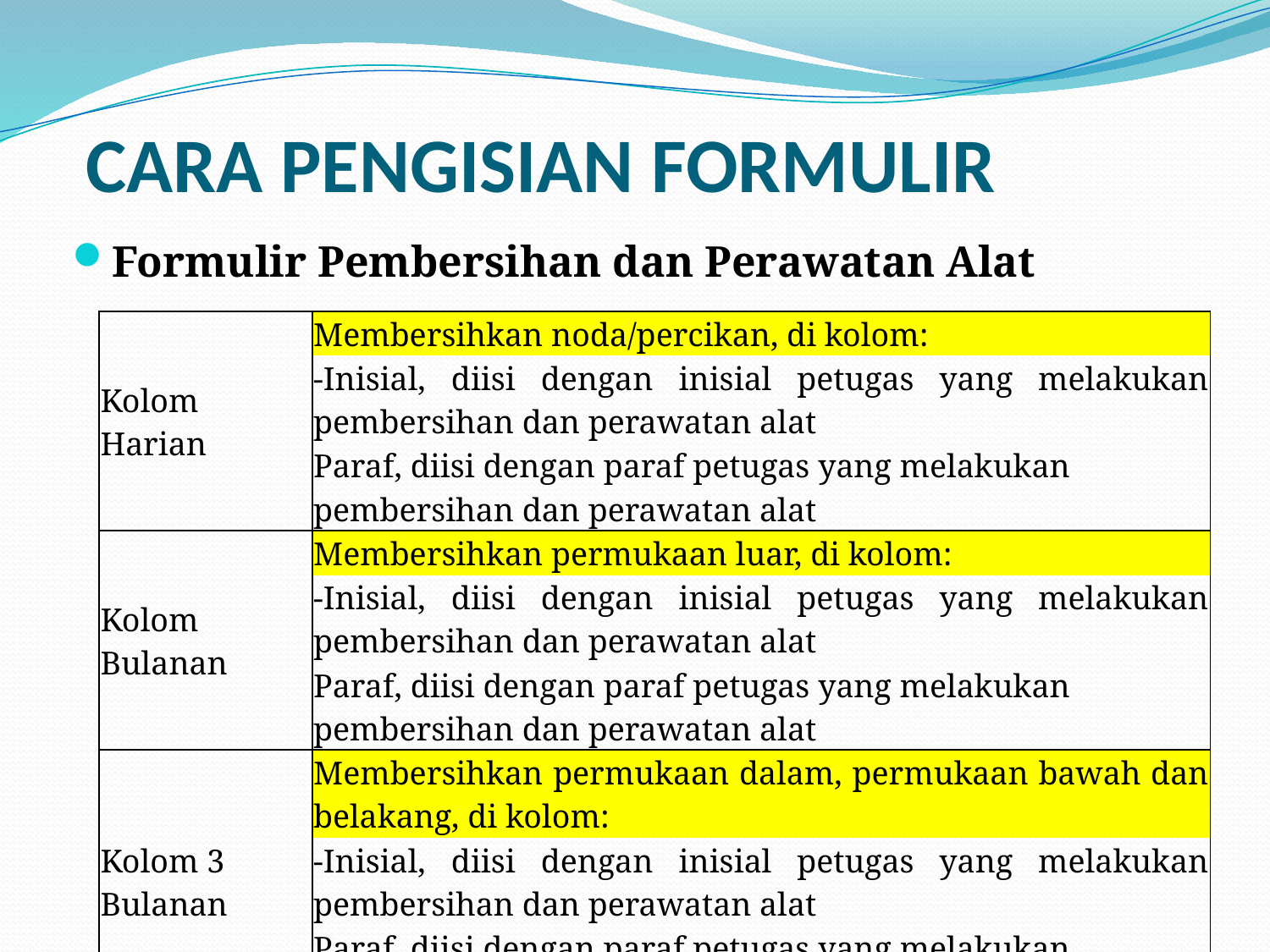

# CARA PENGISIAN FORMULIR
Formulir Pembersihan dan Perawatan Alat

| Kolom Harian | Membersihkan noda/percikan, di kolom: |
| --- | --- |
|  | -Inisial, diisi dengan inisial petugas yang melakukan pembersihan dan perawatan alat |
|  | Paraf, diisi dengan paraf petugas yang melakukan pembersihan dan perawatan alat |
| Kolom Bulanan | Membersihkan permukaan luar, di kolom: |
|  | -Inisial, diisi dengan inisial petugas yang melakukan pembersihan dan perawatan alat |
|  | Paraf, diisi dengan paraf petugas yang melakukan pembersihan dan perawatan alat |
| Kolom 3 Bulanan | Membersihkan permukaan dalam, permukaan bawah dan belakang, di kolom: |
|  | -Inisial, diisi dengan inisial petugas yang melakukan pembersihan dan perawatan alat |
|  | Paraf, diisi dengan paraf petugas yang melakukan pembersihan dan perawatan alat |